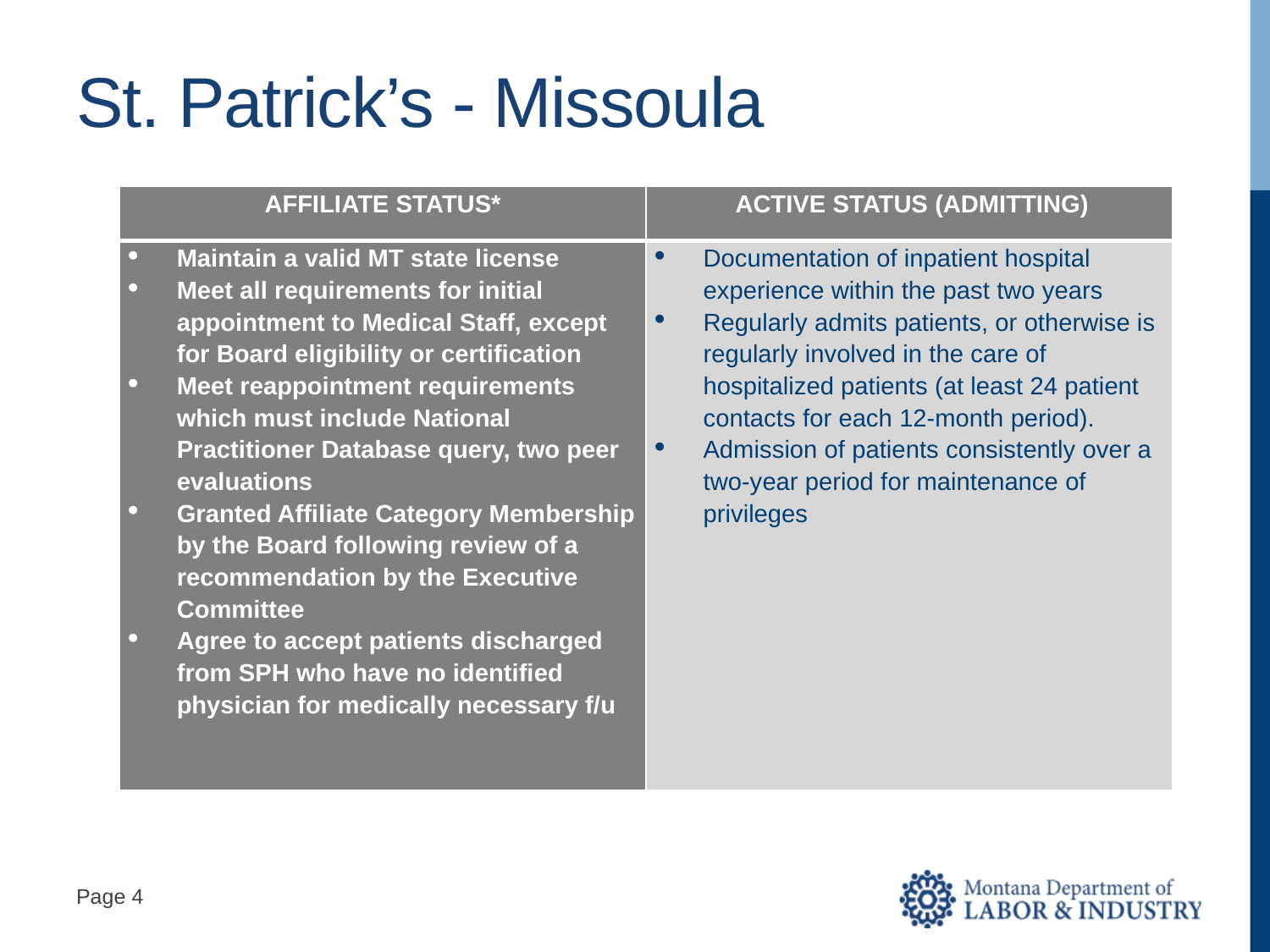

# St. Patrick’s - Missoula
| AFFILIATE STATUS\* | ACTIVE STATUS (ADMITTING) |
| --- | --- |
| Maintain a valid MT state license Meet all requirements for initial appointment to Medical Staff, except for Board eligibility or certification Meet reappointment requirements which must include National Practitioner Database query, two peer evaluations Granted Affiliate Category Membership by the Board following review of a recommendation by the Executive Committee Agree to accept patients discharged from SPH who have no identified physician for medically necessary f/u | Documentation of inpatient hospital experience within the past two years Regularly admits patients, or otherwise is regularly involved in the care of hospitalized patients (at least 24 patient contacts for each 12-month period). Admission of patients consistently over a two-year period for maintenance of privileges |
Page 4